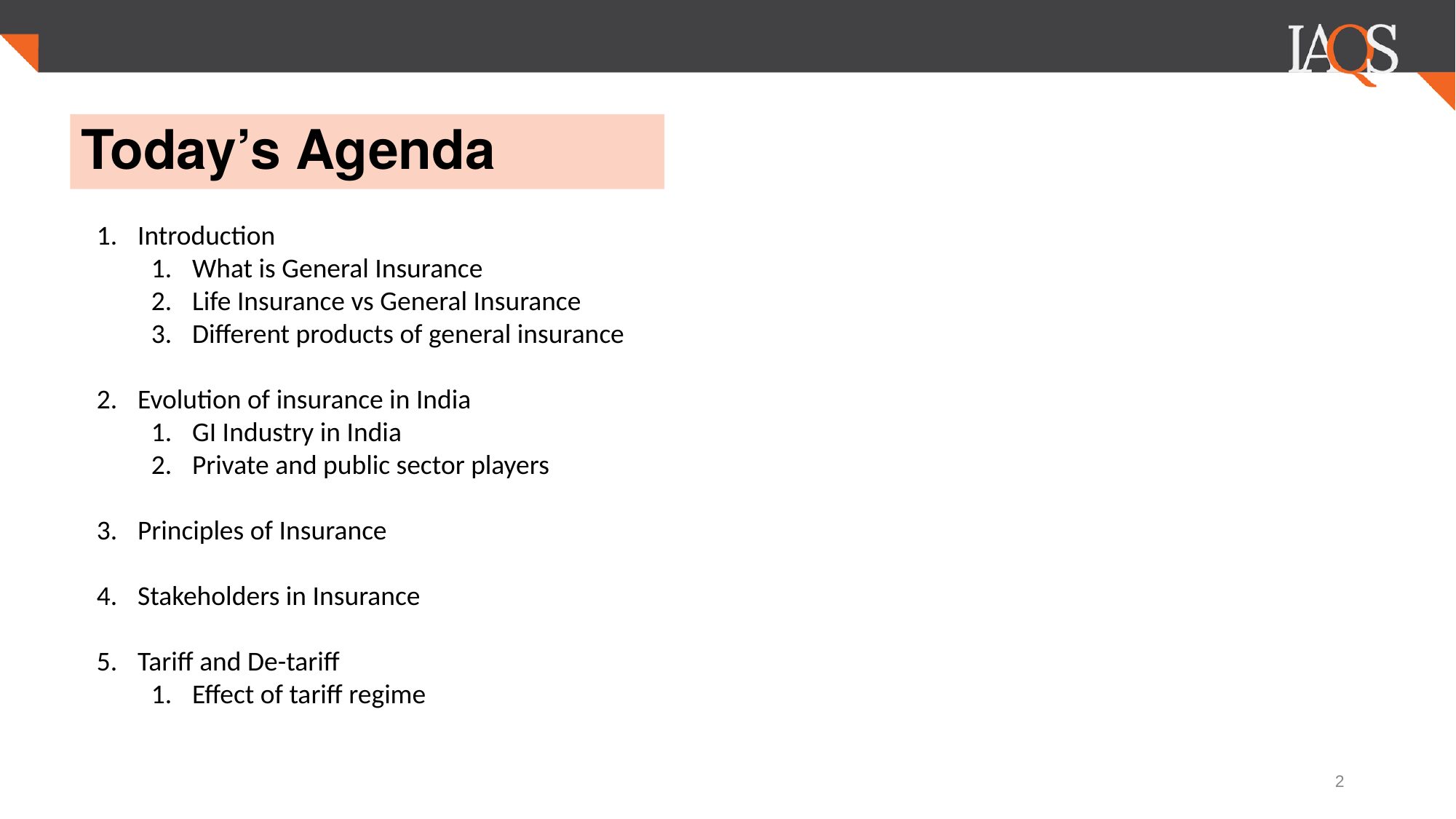

# Today’s Agenda
Introduction
What is General Insurance
Life Insurance vs General Insurance
Different products of general insurance

Evolution of insurance in India
GI Industry in India
Private and public sector players

Principles of Insurance

Stakeholders in Insurance

Tariff and De-tariff
Effect of tariff regime
2